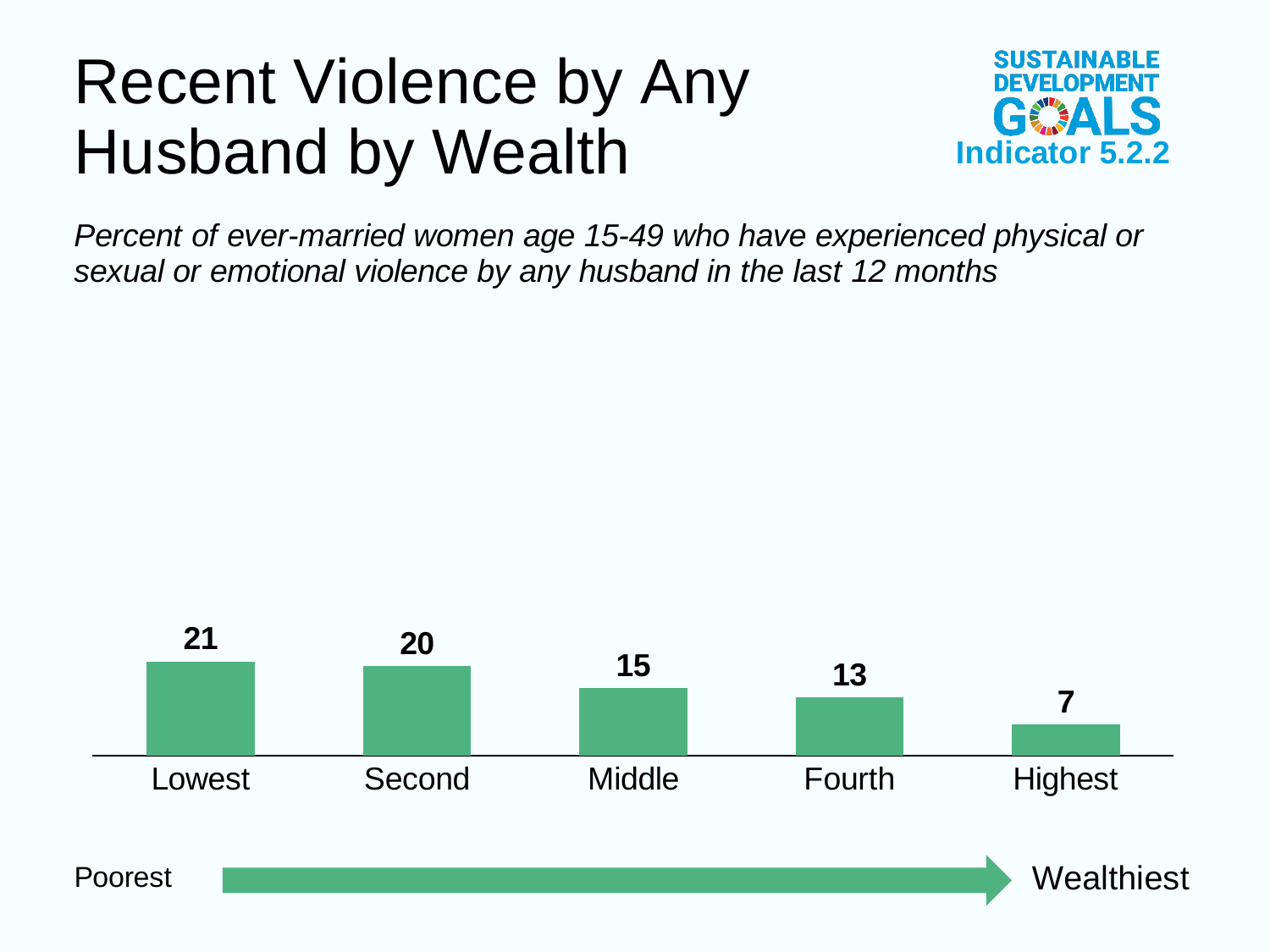

### Chart

| Category | Column1 |
|---|---|
| Lowest | 21.0 |
| Second | 20.0 |
| Middle | 15.0 |
| Fourth | 13.0 |
| Highest | 7.0 |